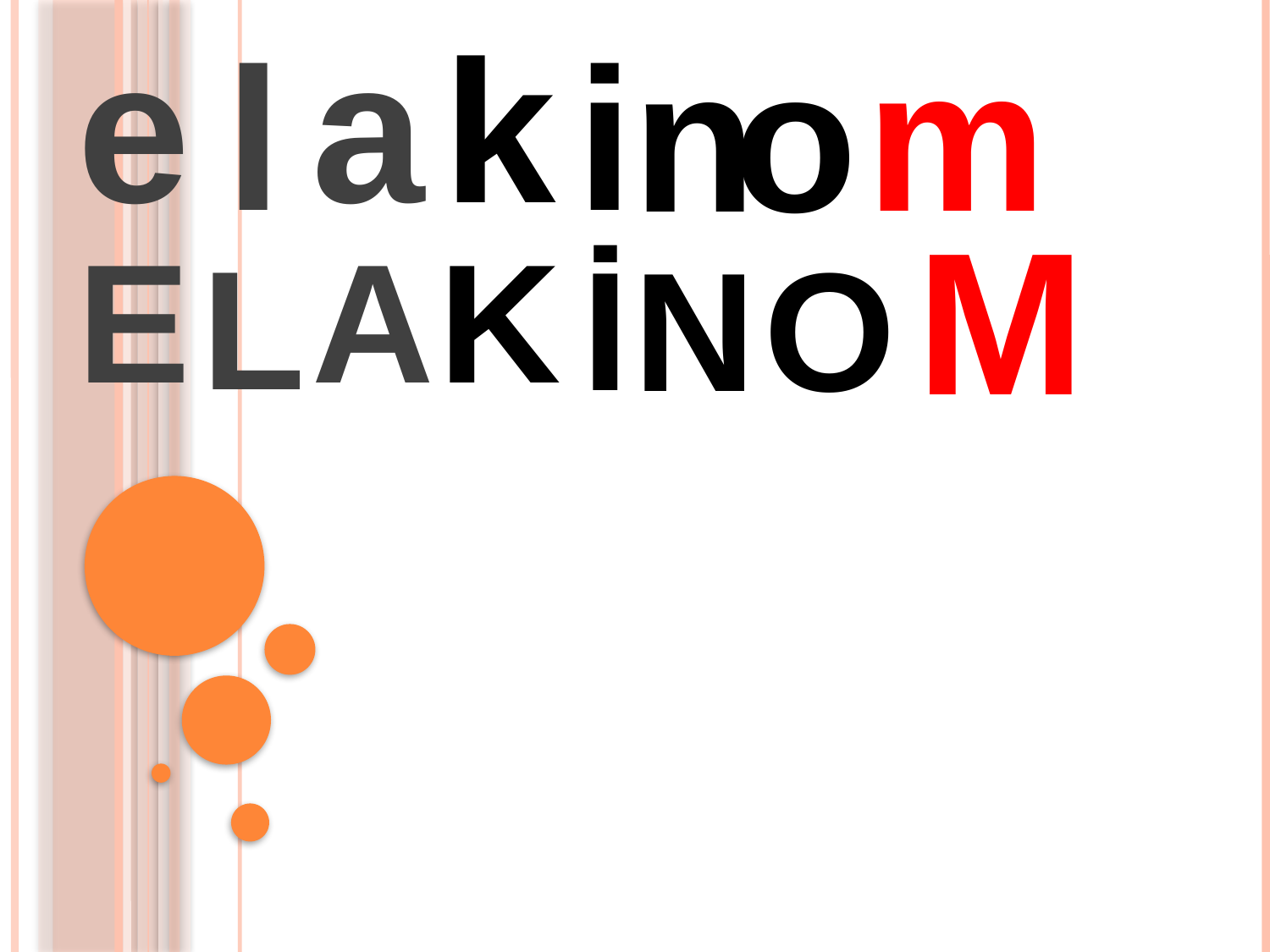

a
k
i
m
n
o
e
l
                 A
m
K
İ
N
O
E
L